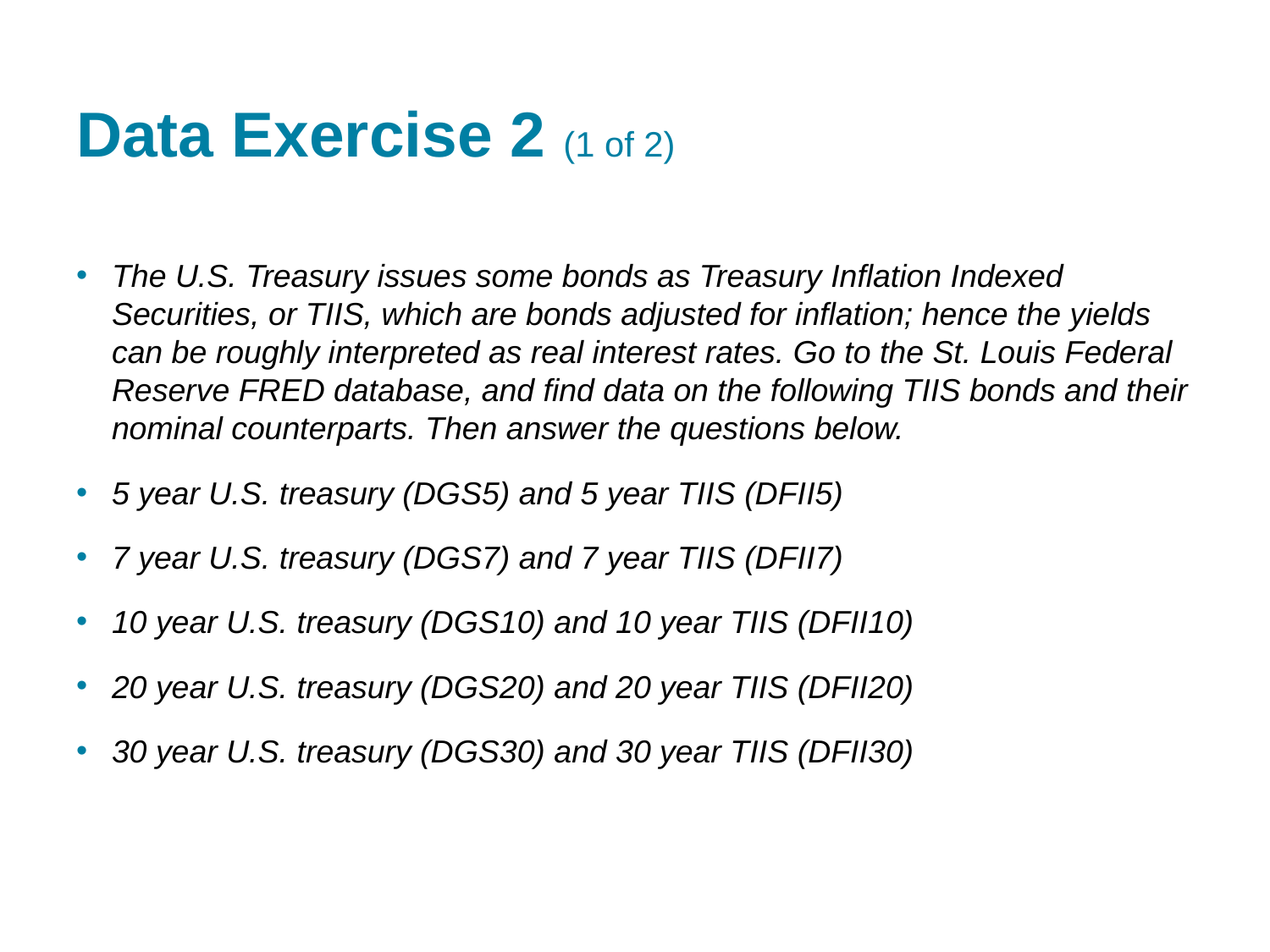

# Data Exercise 2 (1 of 2)
The U.S. Treasury issues some bonds as Treasury Inflation Indexed Securities, or TIIS, which are bonds adjusted for inflation; hence the yields can be roughly interpreted as real interest rates. Go to the St. Louis Federal Reserve FRED database, and find data on the following TIIS bonds and their nominal counterparts. Then answer the questions below.
5 year U.S. treasury (DGS5) and 5 year TIIS (DFII5)
7 year U.S. treasury (DGS7) and 7 year TIIS (DFII7)
10 year U.S. treasury (DGS10) and 10 year TIIS (DFII10)
20 year U.S. treasury (DGS20) and 20 year TIIS (DFII20)
30 year U.S. treasury (DGS30) and 30 year TIIS (DFII30)